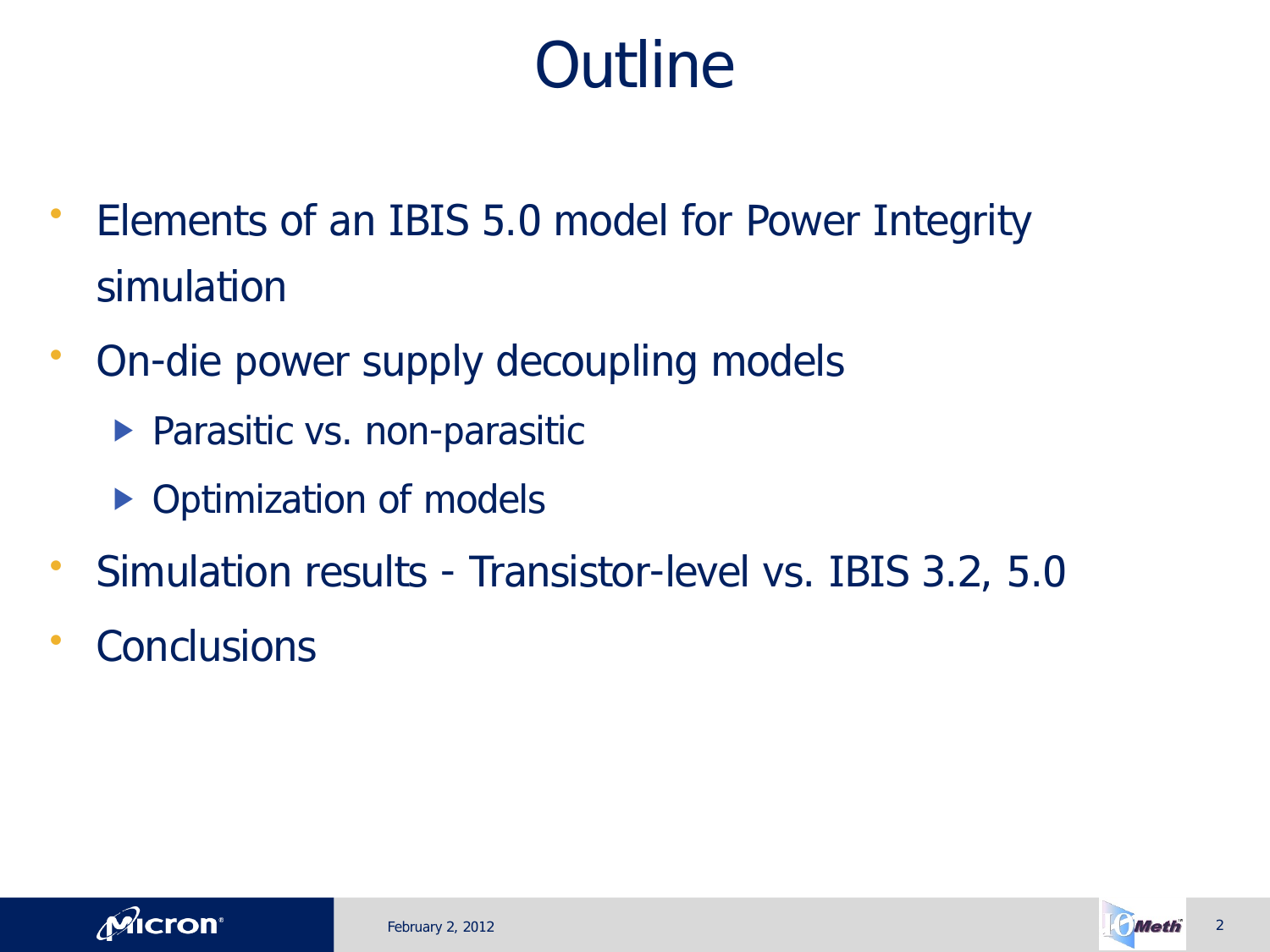

# Outline
Elements of an IBIS 5.0 model for Power Integrity simulation
On-die power supply decoupling models
Parasitic vs. non-parasitic
Optimization of models
Simulation results - Transistor-level vs. IBIS 3.2, 5.0
Conclusions
February 2, 2012